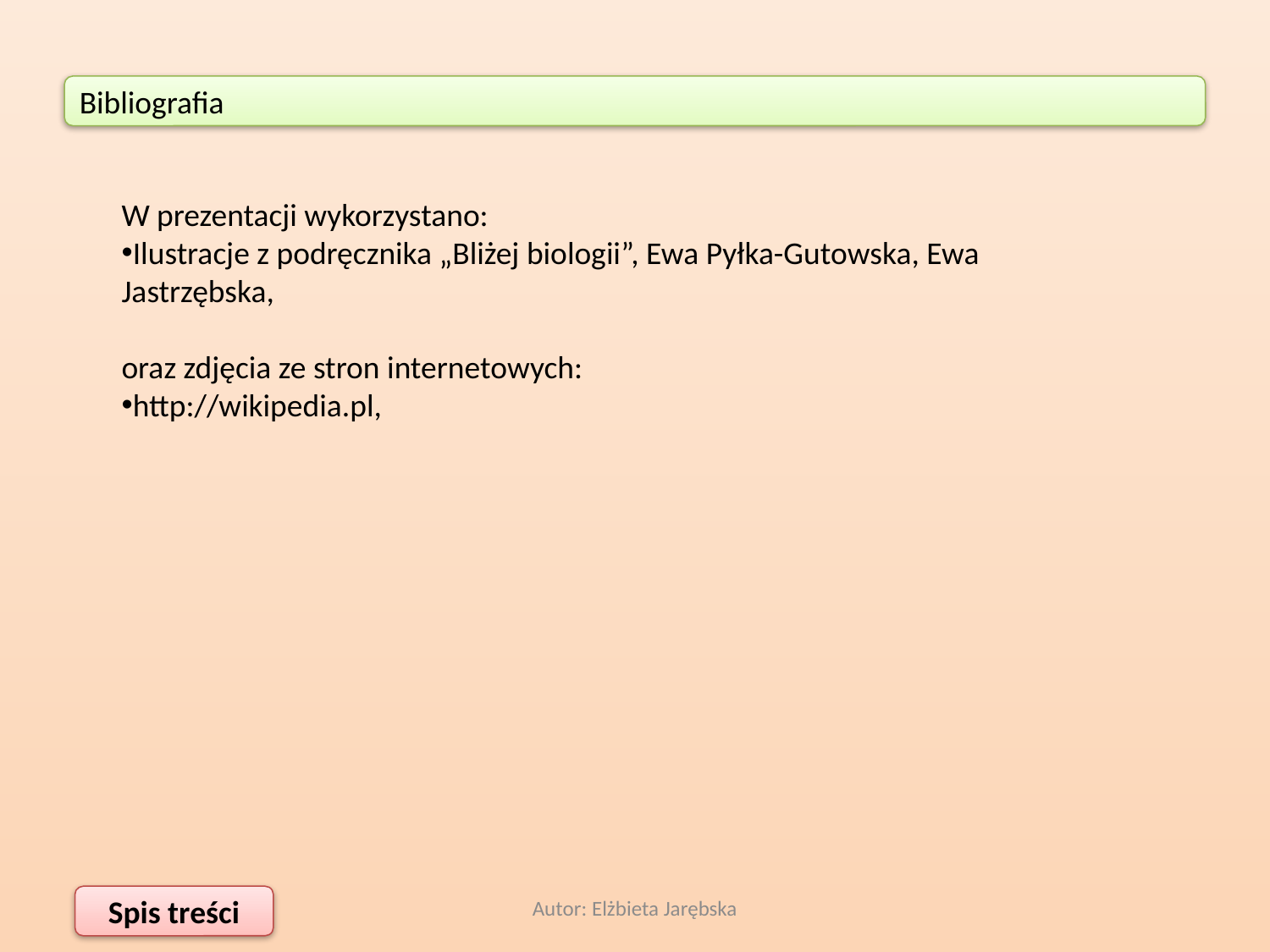

Bibliografia
W prezentacji wykorzystano:
Ilustracje z podręcznika „Bliżej biologii”, Ewa Pyłka-Gutowska, Ewa Jastrzębska,

oraz zdjęcia ze stron internetowych:
http://wikipedia.pl,

Autor: Elżbieta Jarębska
Spis treści